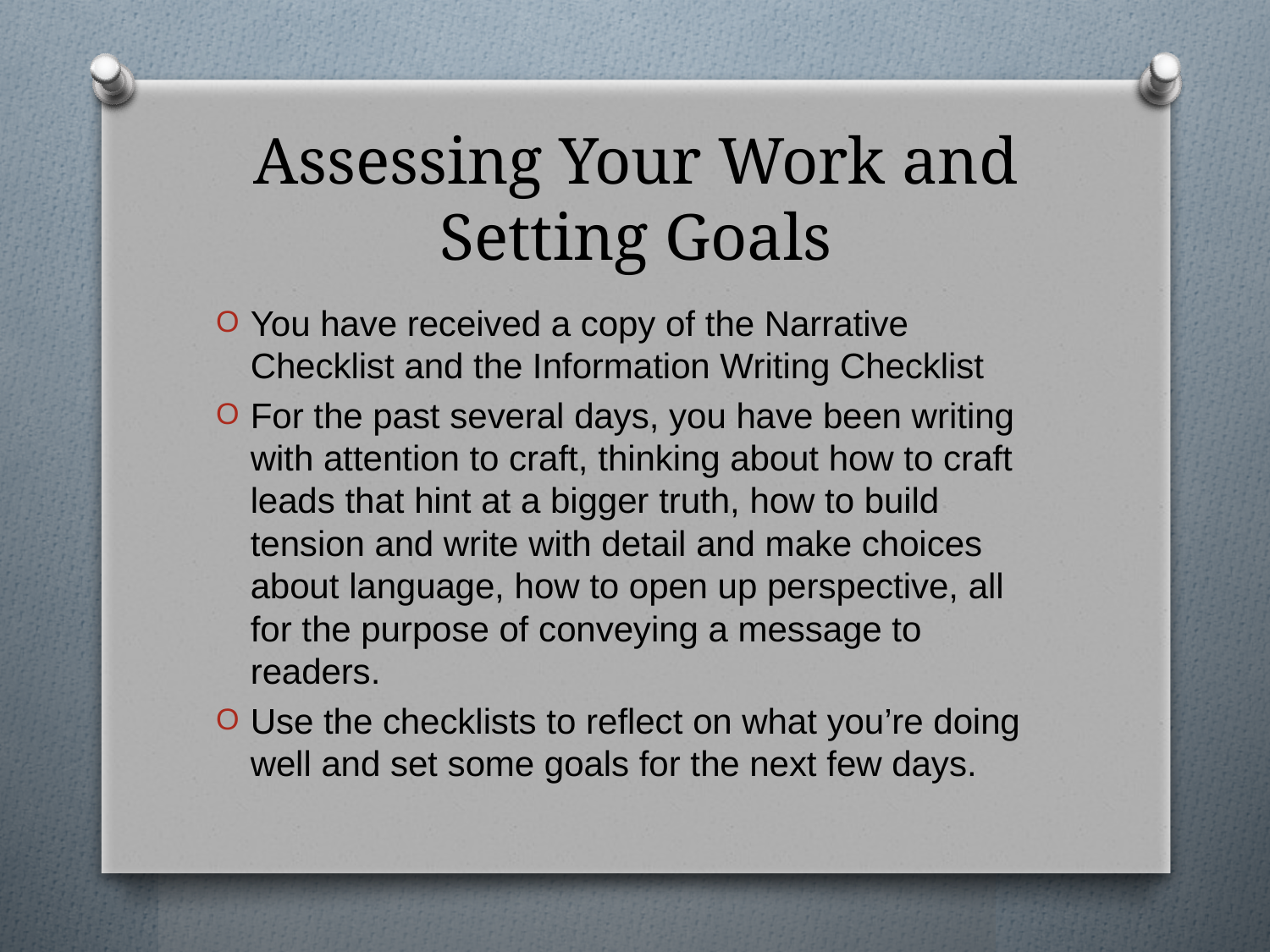

# Assessing Your Work and Setting Goals
You have received a copy of the Narrative Checklist and the Information Writing Checklist
For the past several days, you have been writing with attention to craft, thinking about how to craft leads that hint at a bigger truth, how to build tension and write with detail and make choices about language, how to open up perspective, all for the purpose of conveying a message to readers.
Use the checklists to reflect on what you’re doing well and set some goals for the next few days.